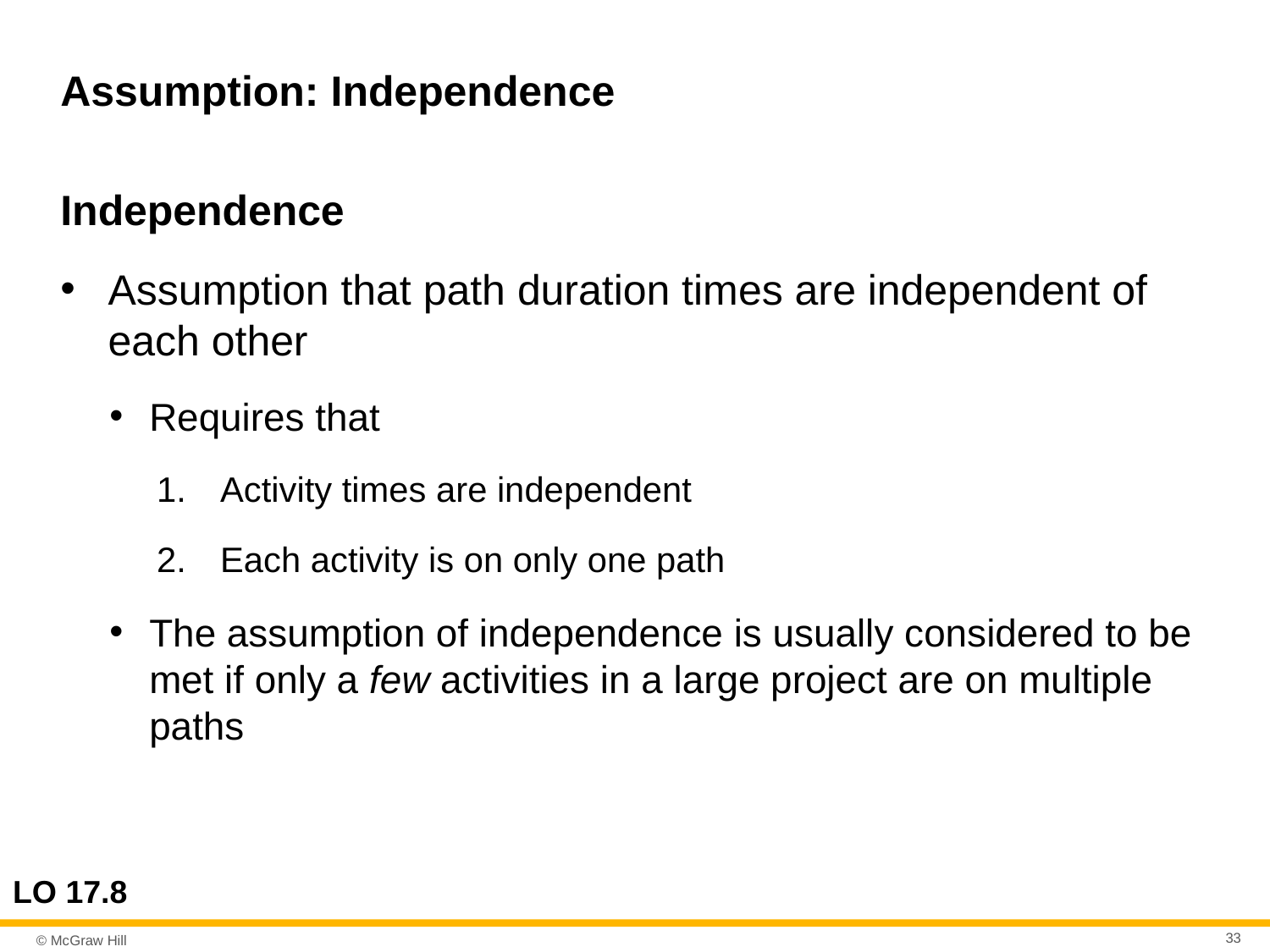

# Assumption: Independence
Independence
Assumption that path duration times are independent of each other
Requires that
Activity times are independent
Each activity is on only one path
The assumption of independence is usually considered to be met if only a few activities in a large project are on multiple paths
LO 17.8